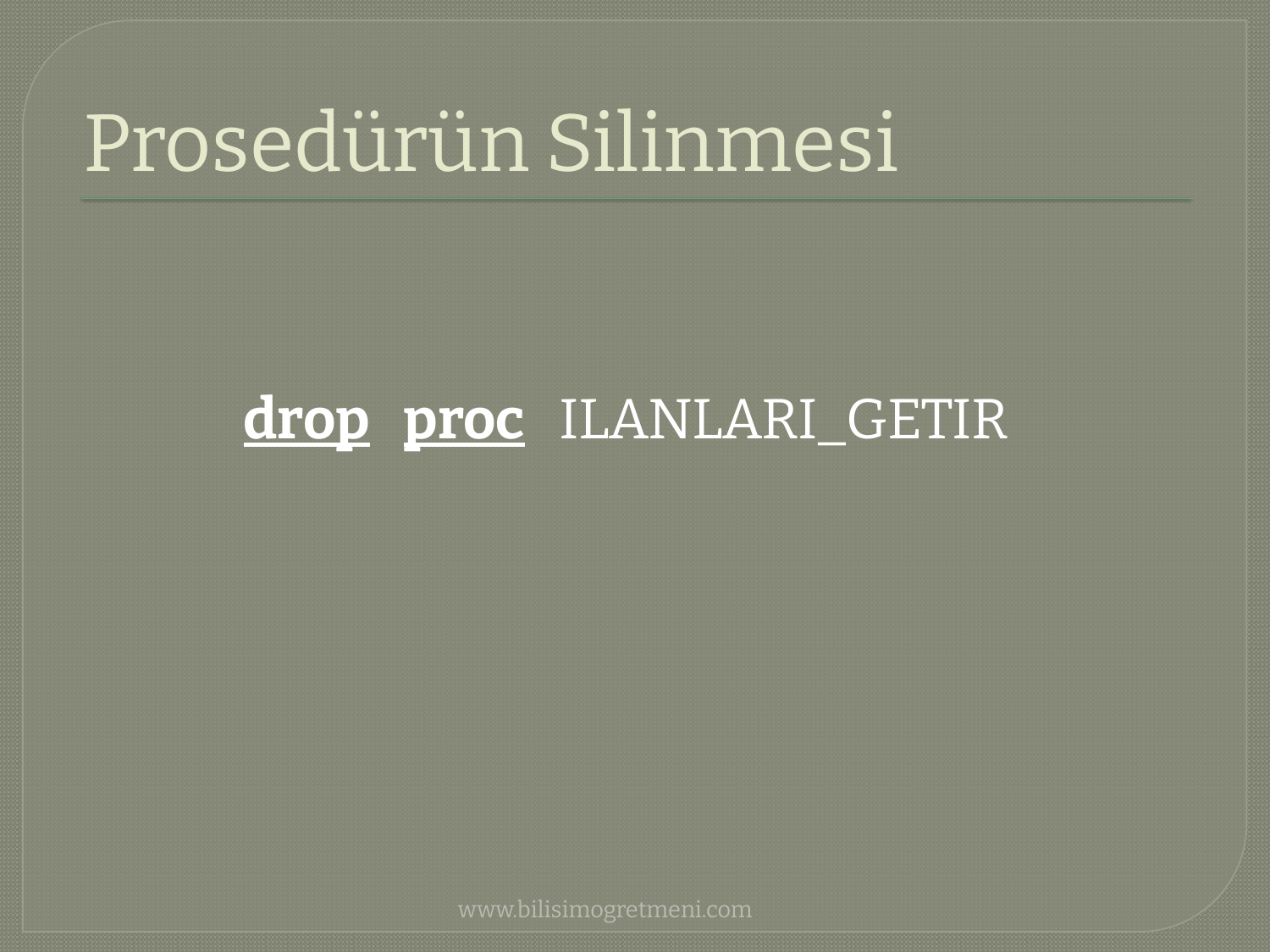

# Prosedürün Silinmesi
		drop   proc   ILANLARI_GETIR
www.bilisimogretmeni.com